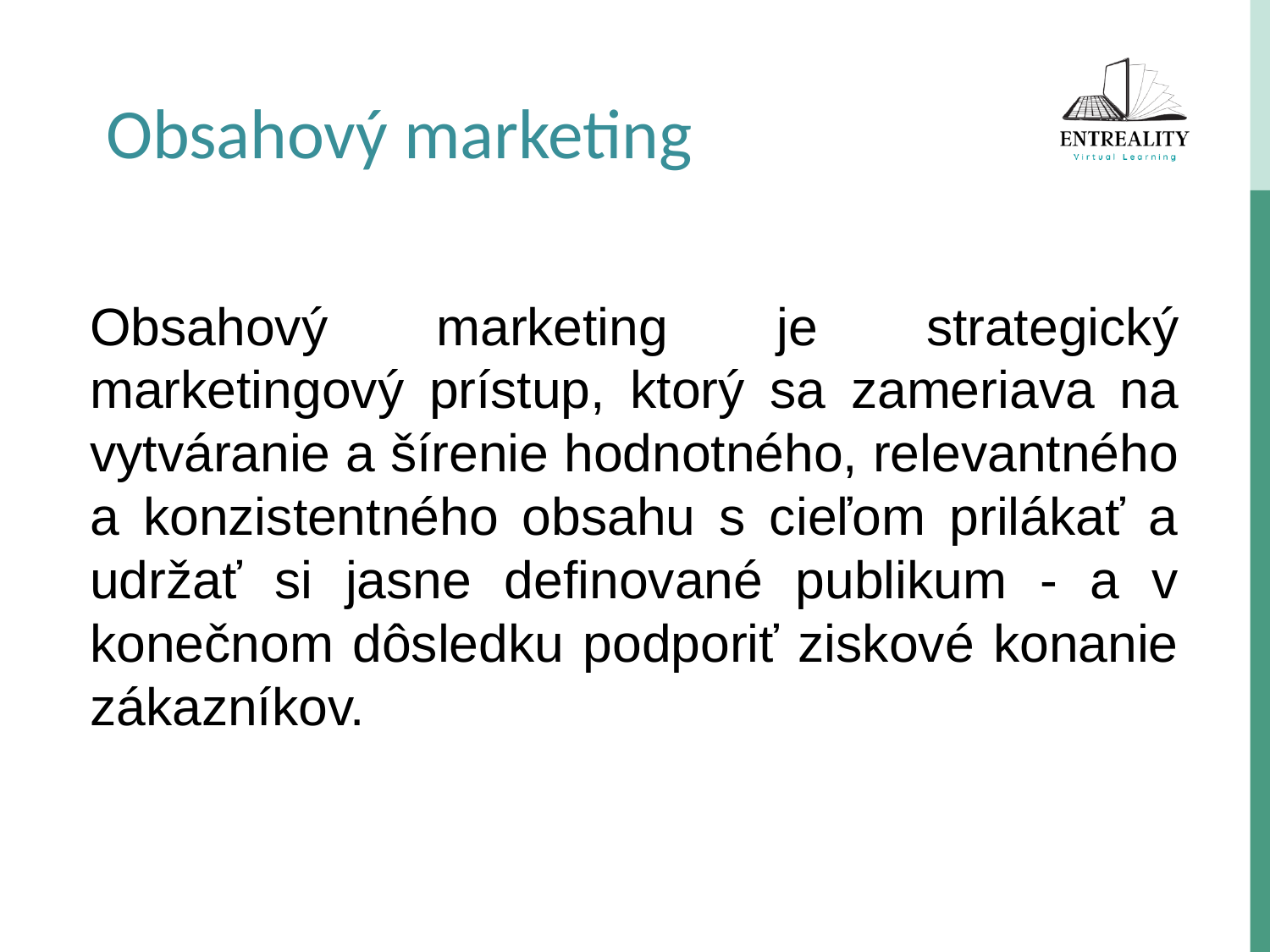

Obsahový marketing

Obsahový marketing je strategický marketingový prístup, ktorý sa zameriava na vytváranie a šírenie hodnotného, relevantného a konzistentného obsahu s cieľom prilákať a udržať si jasne definované publikum - a v konečnom dôsledku podporiť ziskové konanie zákazníkov.